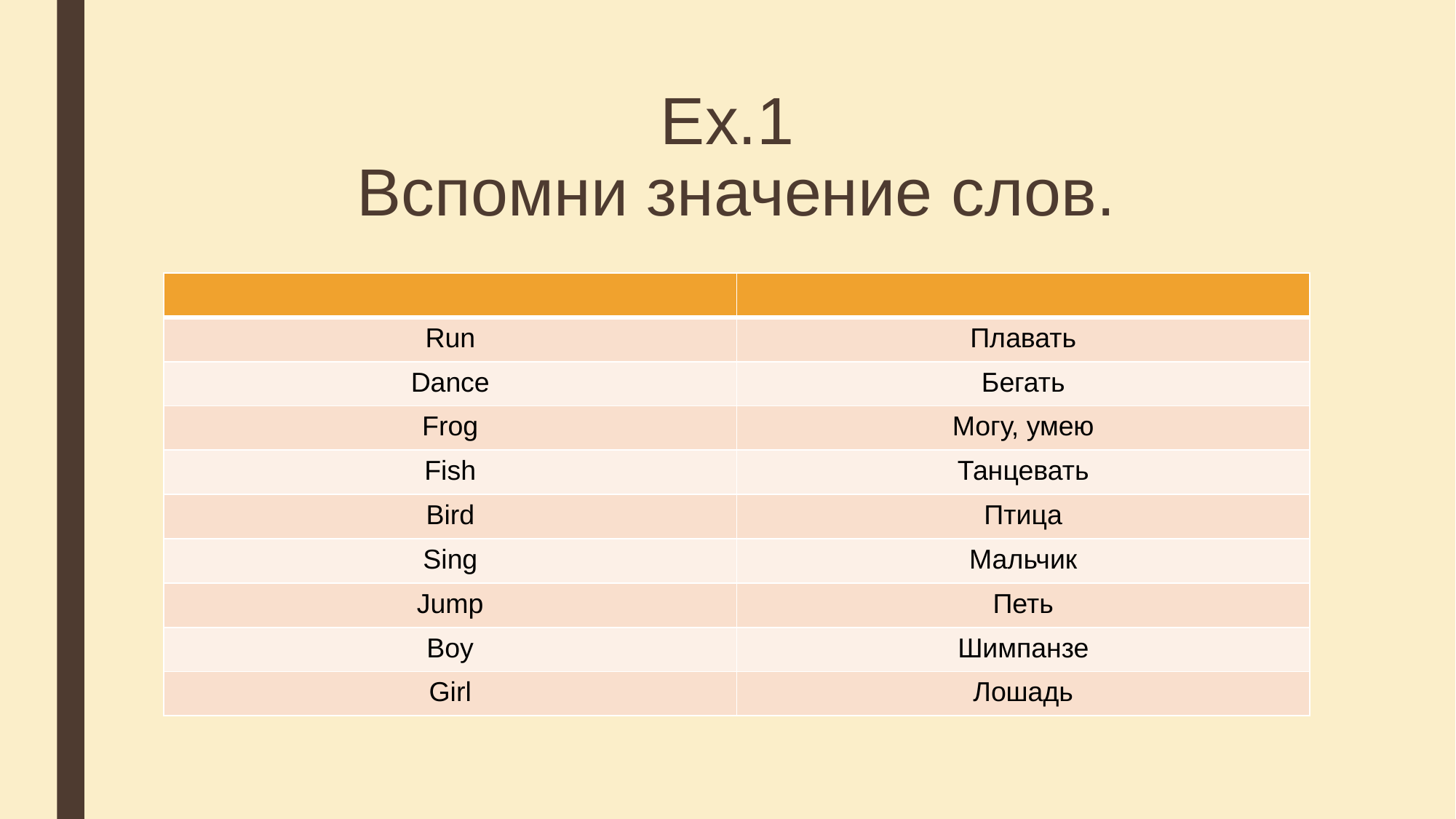

# Ex.1 Вспомни значение слов.
|  |  |
| --- | --- |
| Run | Плавать |
| Dance | Бегать |
| Frog | Могу, умею |
| Fish | Танцевать |
| Bird | Птица |
| Sing | Мальчик |
| Jump | Петь |
| Boy | Шимпанзе |
| Girl | Лошадь |